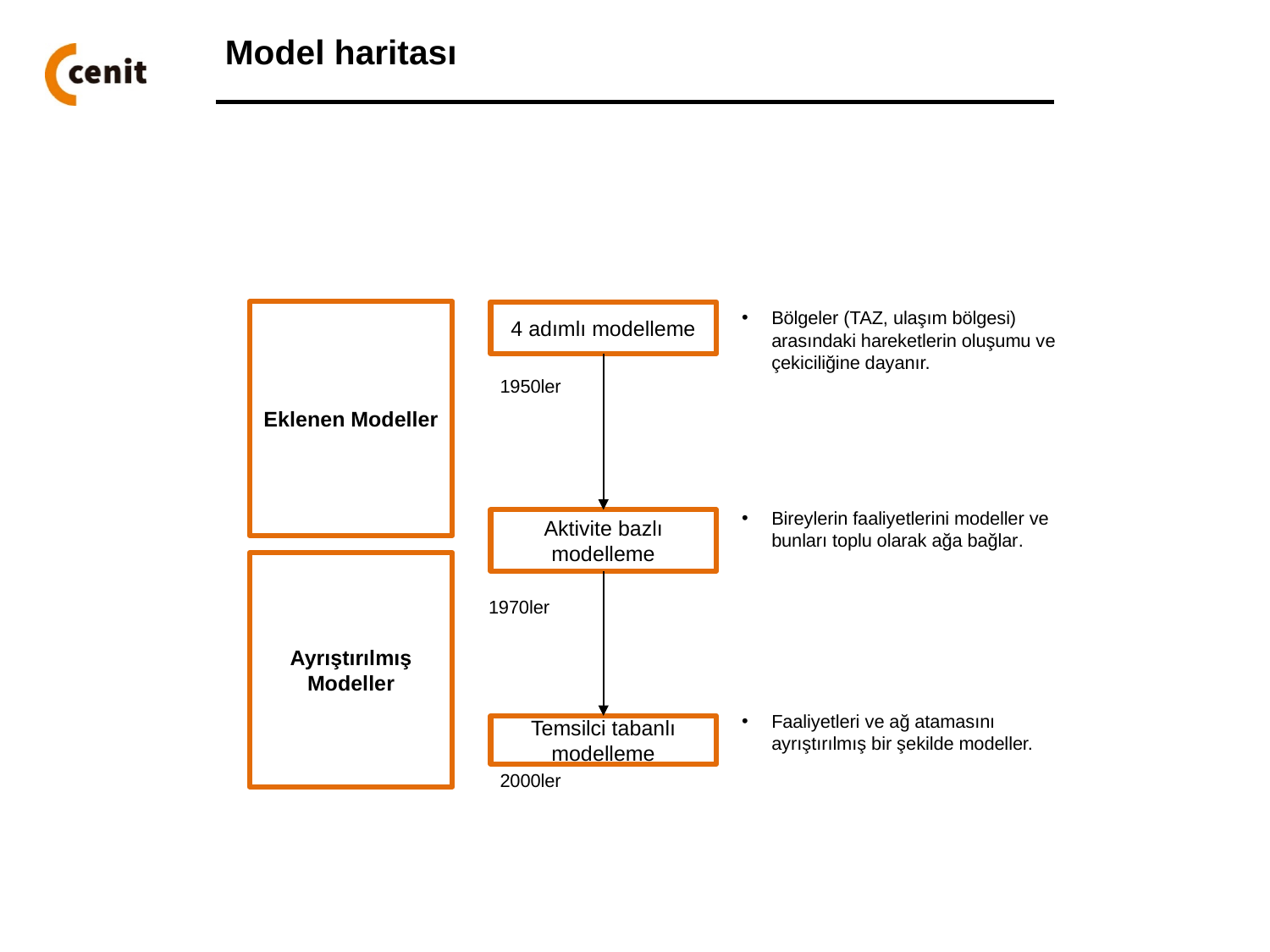

Model haritası
Bölgeler (TAZ, ulaşım bölgesi) arasındaki hareketlerin oluşumu ve çekiciliğine dayanır.
Eklenen Modeller
4 adımlı modelleme
1950ler
Bireylerin faaliyetlerini modeller ve bunları toplu olarak ağa bağlar.
Aktivite bazlı modelleme
Ayrıştırılmış Modeller
1970ler
Faaliyetleri ve ağ atamasını ayrıştırılmış bir şekilde modeller.
Temsilci tabanlı modelleme
2000ler